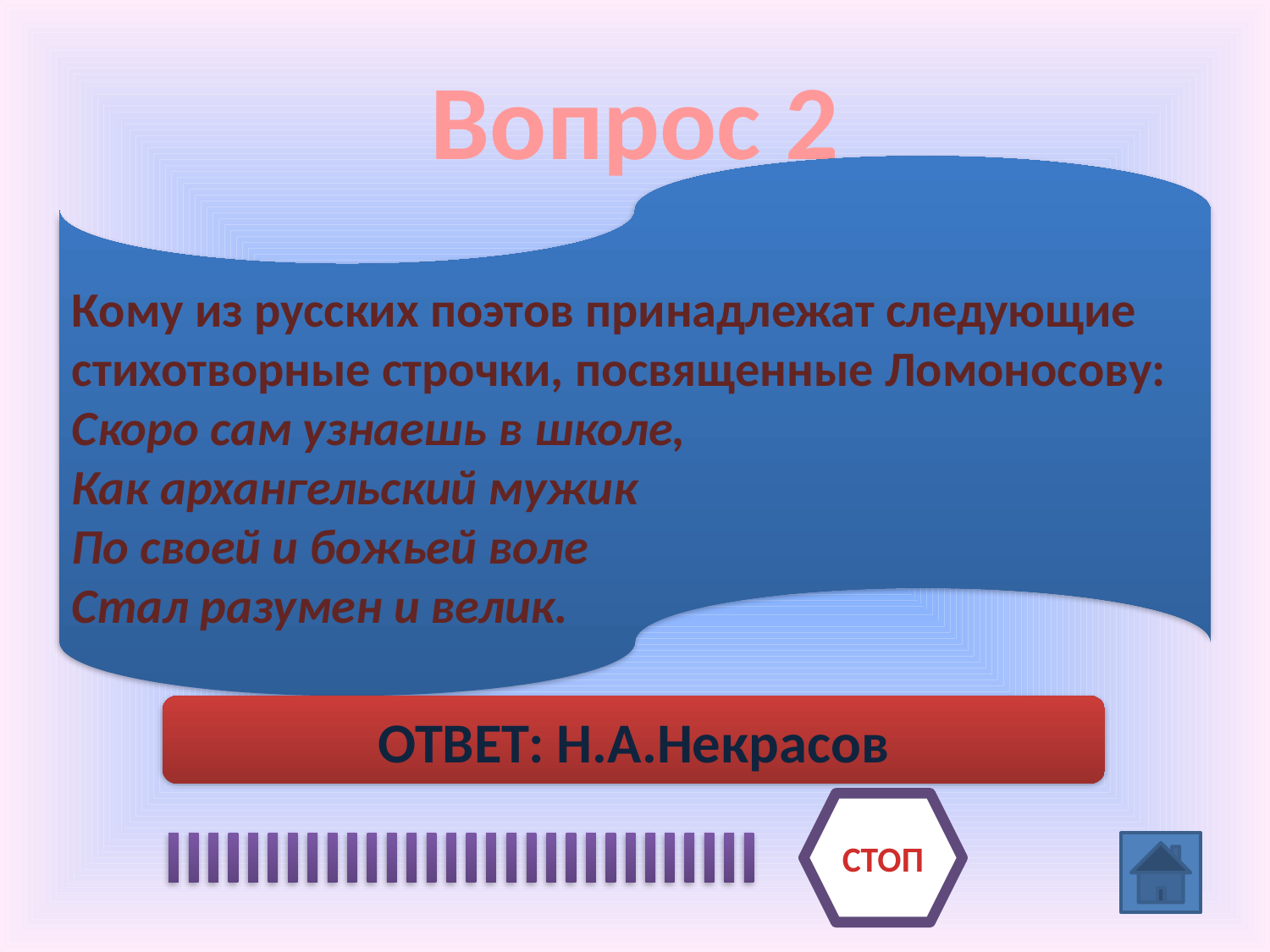

# Вопрос 2

Кому из русских поэтов принадлежат следующие стихотворные строчки, посвященные Ломоносову:
Скоро сам узнаешь в школе,
Как архангельский мужик
По своей и божьей воле
Стал разумен и велик.

ОТВЕТ: Н.А.Некрасов
СТОП